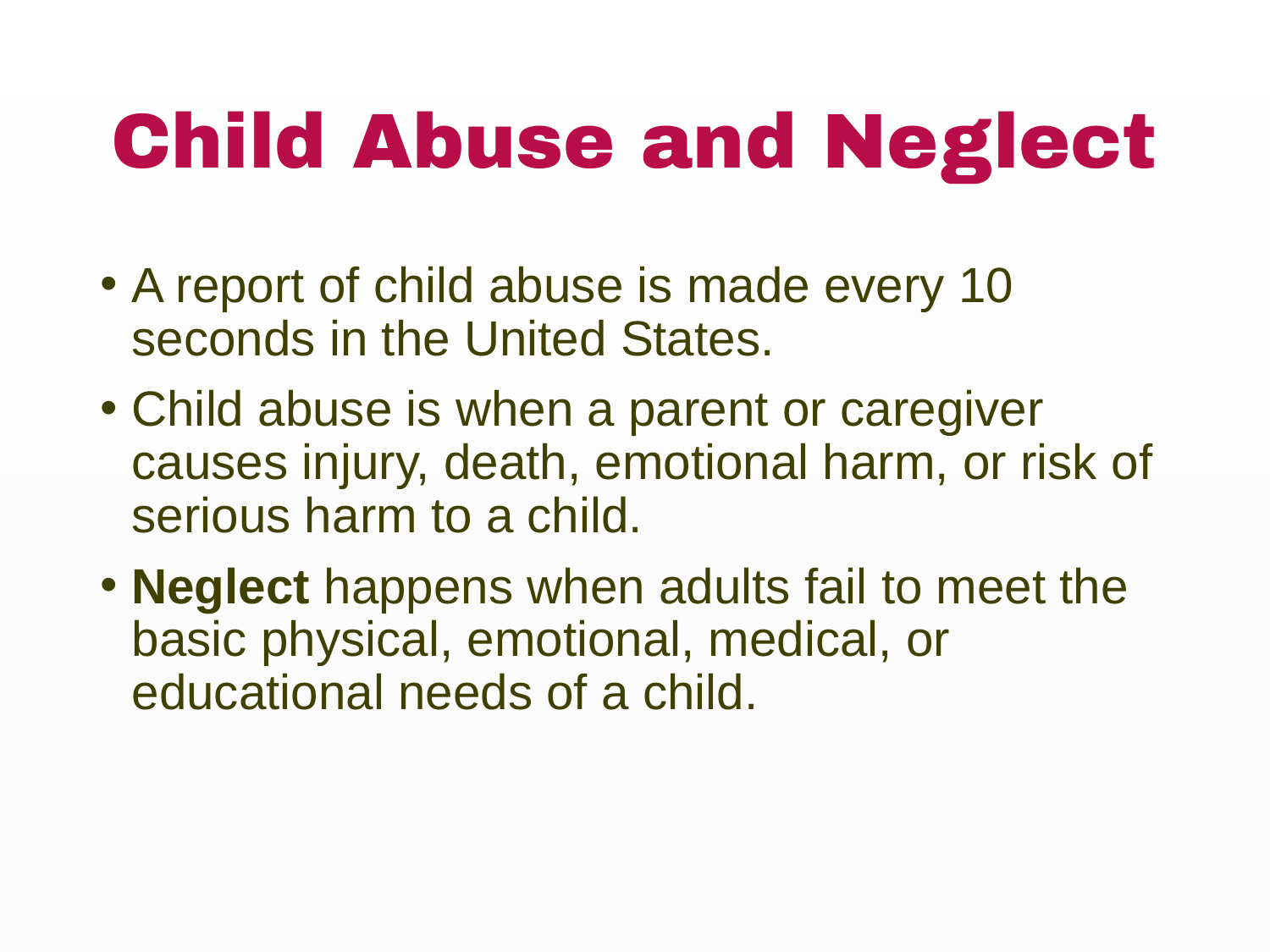

# Child Abuse and Neglect
A report of child abuse is made every 10 seconds in the United States.
Child abuse is when a parent or caregiver causes injury, death, emotional harm, or risk of serious harm to a child.
Neglect happens when adults fail to meet the basic physical, emotional, medical, or educational needs of a child.